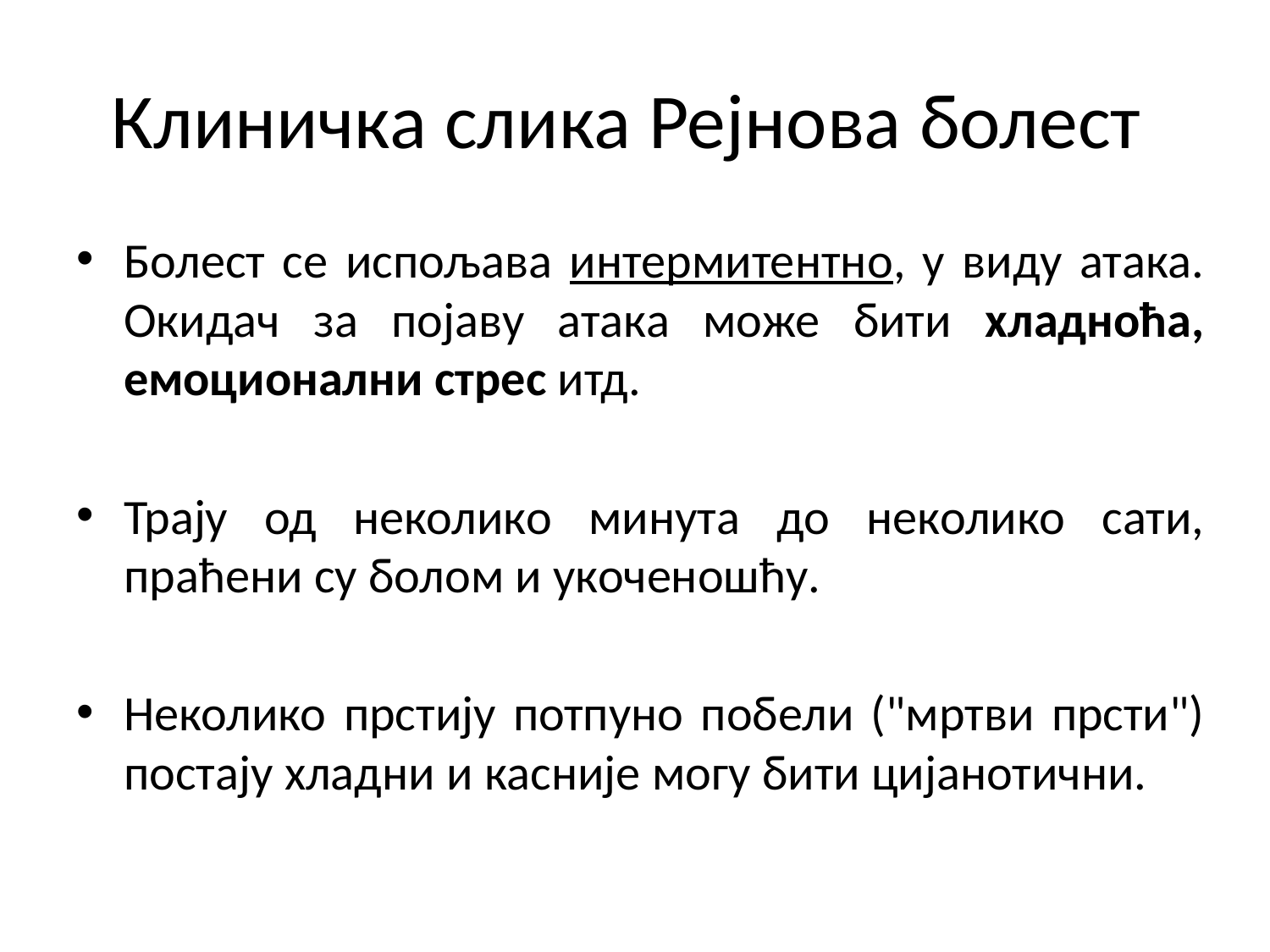

# Клиничка слика Рејнова болест
Болест се испољава интермитентно, у виду атака. Окидач за појаву атака може бити хладноћа, емоционални стрес итд.

Трају од неколико минута до неколико сати, праћени су болом и укоченошћу.

Неколико прстију потпуно побели ("мртви прсти") постају хладни и касније могу бити цијанотични.